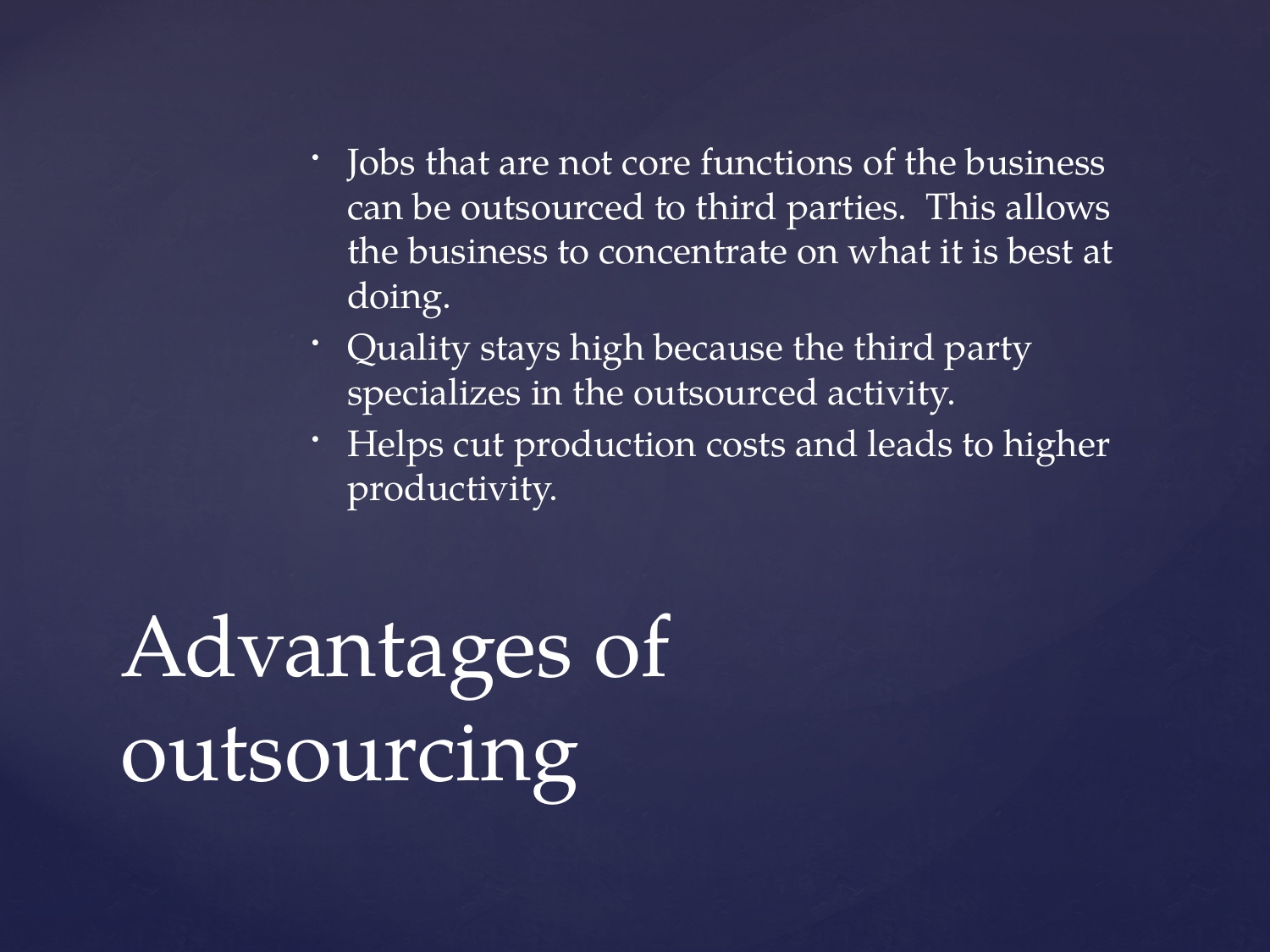

Jobs that are not core functions of the business can be outsourced to third parties.  This allows the business to concentrate on what it is best at doing.
Quality stays high because the third party specializes in the outsourced activity.
Helps cut production costs and leads to higher productivity.

# Advantages of outsourcing